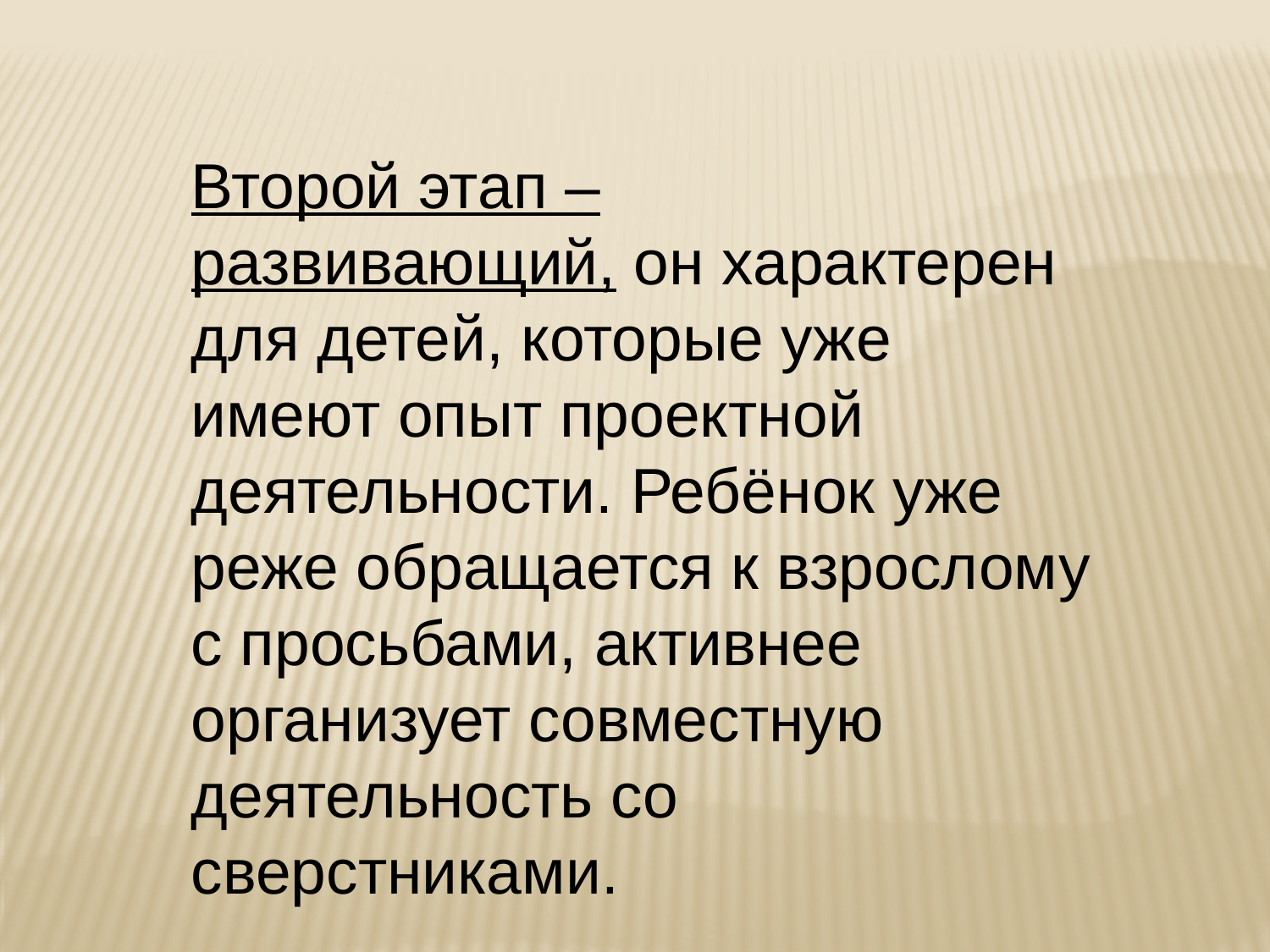

Второй этап – развивающий, он характерен для детей, которые уже имеют опыт проектной деятельности. Ребёнок уже реже обращается к взрослому с просьбами, активнее организует совместную деятельность со сверстниками.